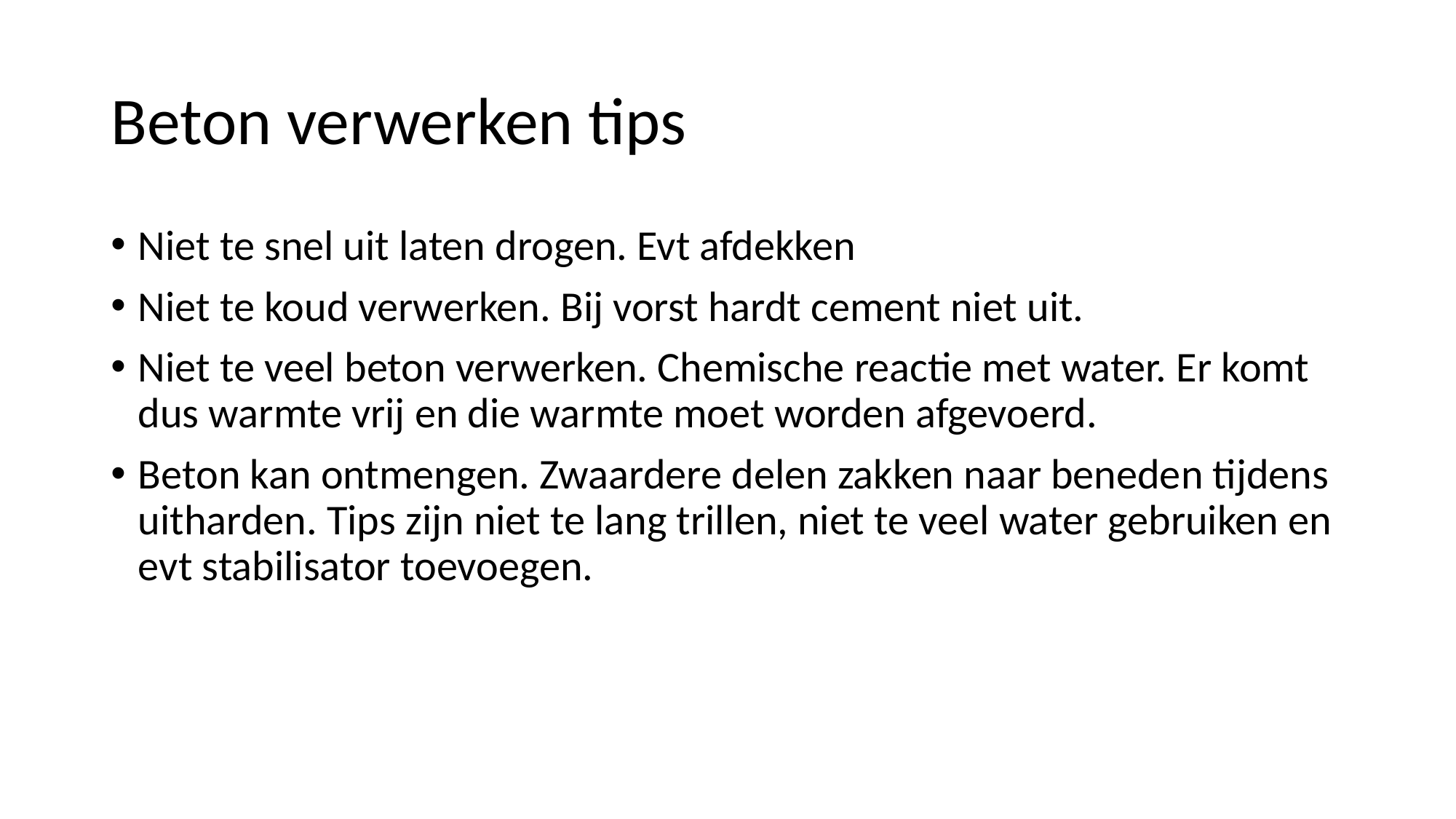

# Beton verwerken tips
Niet te snel uit laten drogen. Evt afdekken
Niet te koud verwerken. Bij vorst hardt cement niet uit.
Niet te veel beton verwerken. Chemische reactie met water. Er komt dus warmte vrij en die warmte moet worden afgevoerd.
Beton kan ontmengen. Zwaardere delen zakken naar beneden tijdens uitharden. Tips zijn niet te lang trillen, niet te veel water gebruiken en evt stabilisator toevoegen.